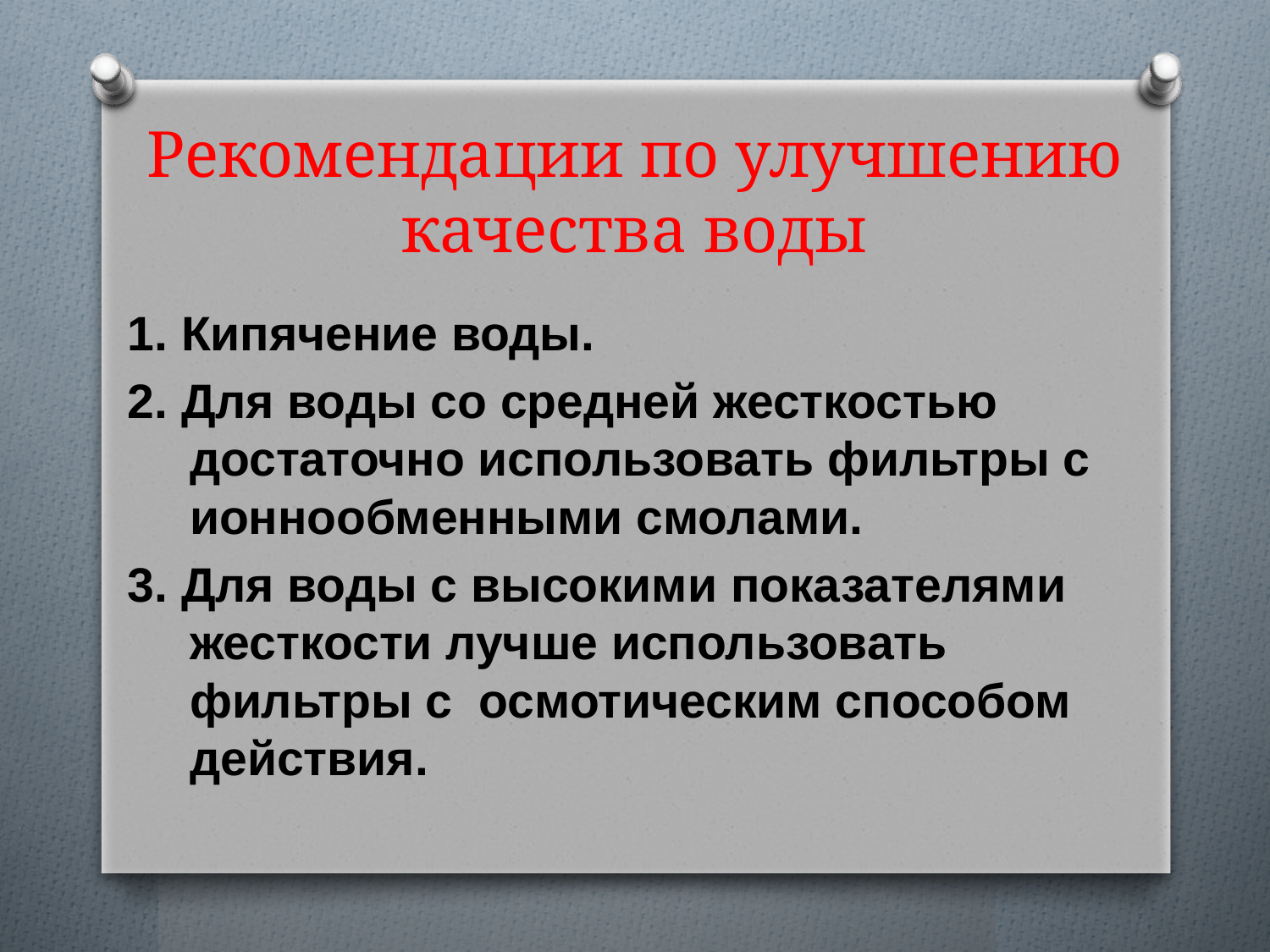

# Рекомендации по улучшению качества воды
1. Кипячение воды.
2. Для воды со средней жесткостью достаточно использовать фильтры с ионнообменными смолами.
3. Для воды с высокими показателями жесткости лучше использовать фильтры с  осмотическим способом действия.